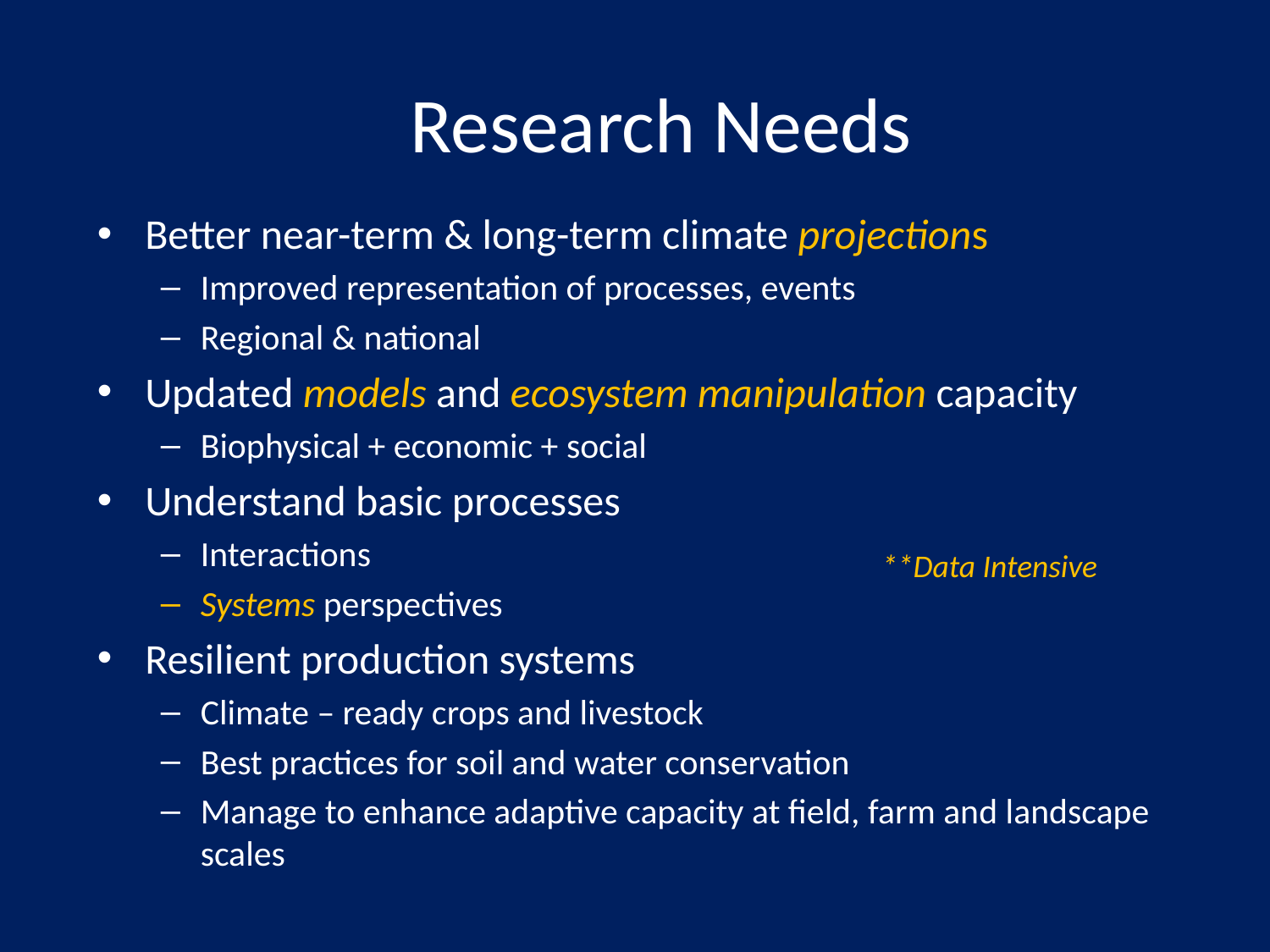

# Research Needs
Better near-term & long-term climate projections
Improved representation of processes, events
Regional & national
Updated models and ecosystem manipulation capacity
Biophysical + economic + social
Understand basic processes
Interactions
Systems perspectives
Resilient production systems
Climate – ready crops and livestock
Best practices for soil and water conservation
Manage to enhance adaptive capacity at field, farm and landscape scales

**Data Intensive